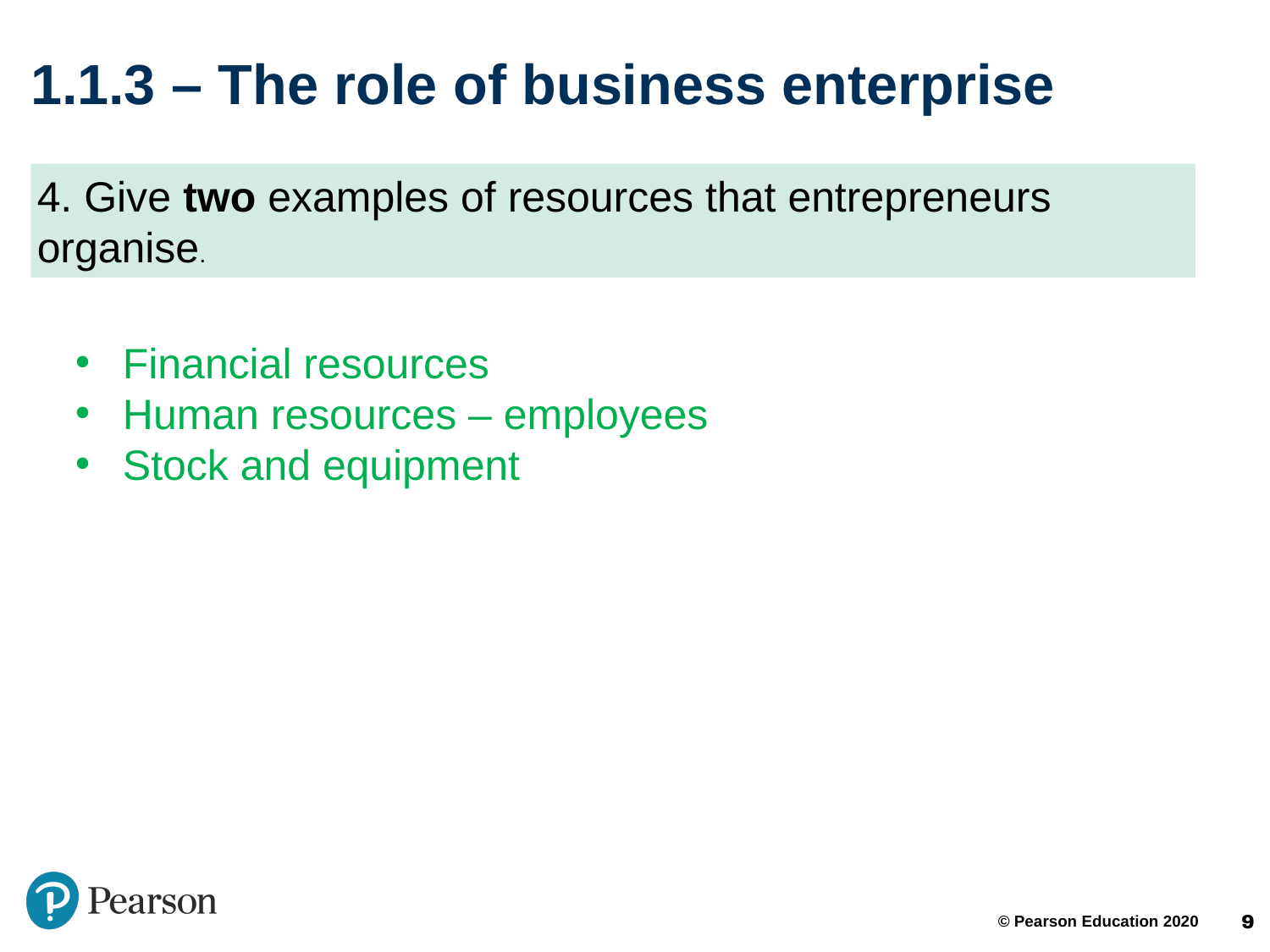

# 1.1.3 – The role of business enterprise
4. Give two examples of resources that entrepreneurs organise.
Financial resources
Human resources – employees
Stock and equipment
9